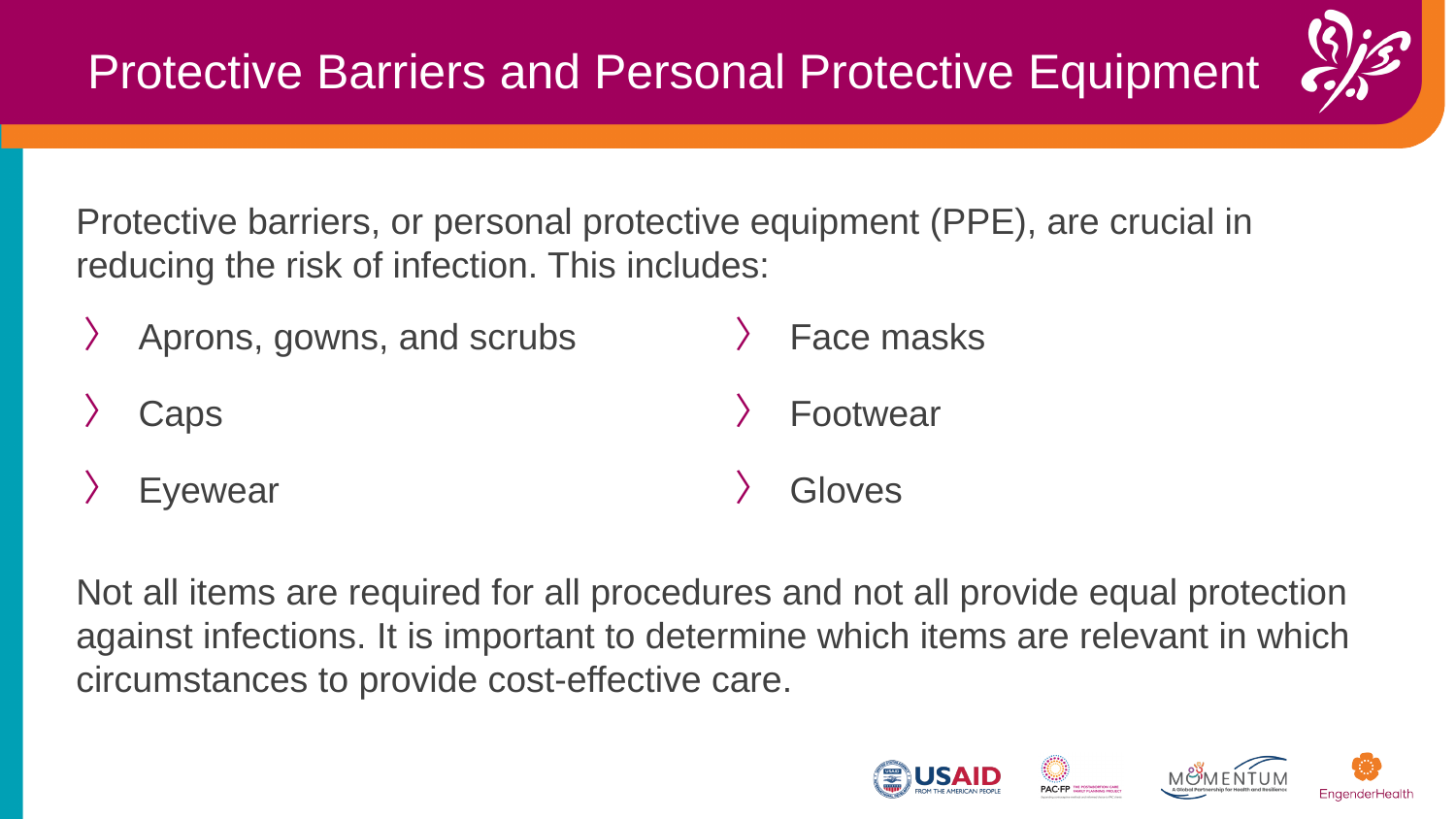

Protective Barriers and Personal Protective Equipment
Protective barriers, or personal protective equipment (PPE), are crucial in reducing the risk of infection. This includes:​
Face masks
Footwear
Gloves ​
Aprons, gowns, and scrubs
Caps
Eyewear
Not all items are required for all procedures and not all provide equal protection against infections. It is important to determine which items are relevant in which circumstances to provide cost-effective care.
  ​